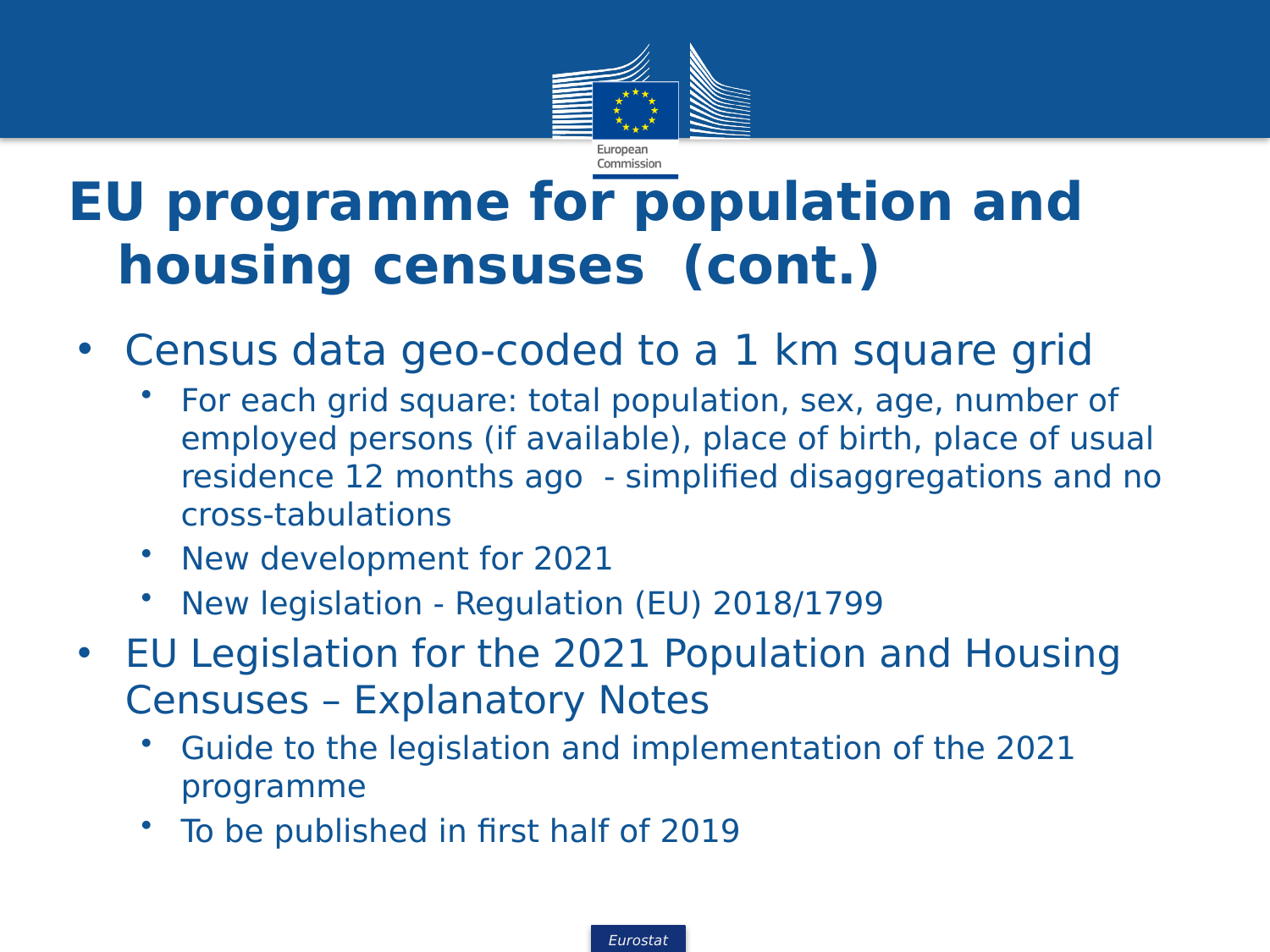

# EU programme for population and housing censuses  (cont.)
Census data geo-coded to a 1 km square grid
For each grid square: total population, sex, age, number of employed persons (if available), place of birth, place of usual residence 12 months ago  - simplified disaggregations and no cross-tabulations
New development for 2021
New legislation - Regulation (EU) 2018/1799
EU Legislation for the 2021 Population and Housing Censuses – Explanatory Notes
Guide to the legislation and implementation of the 2021 programme
To be published in first half of 2019